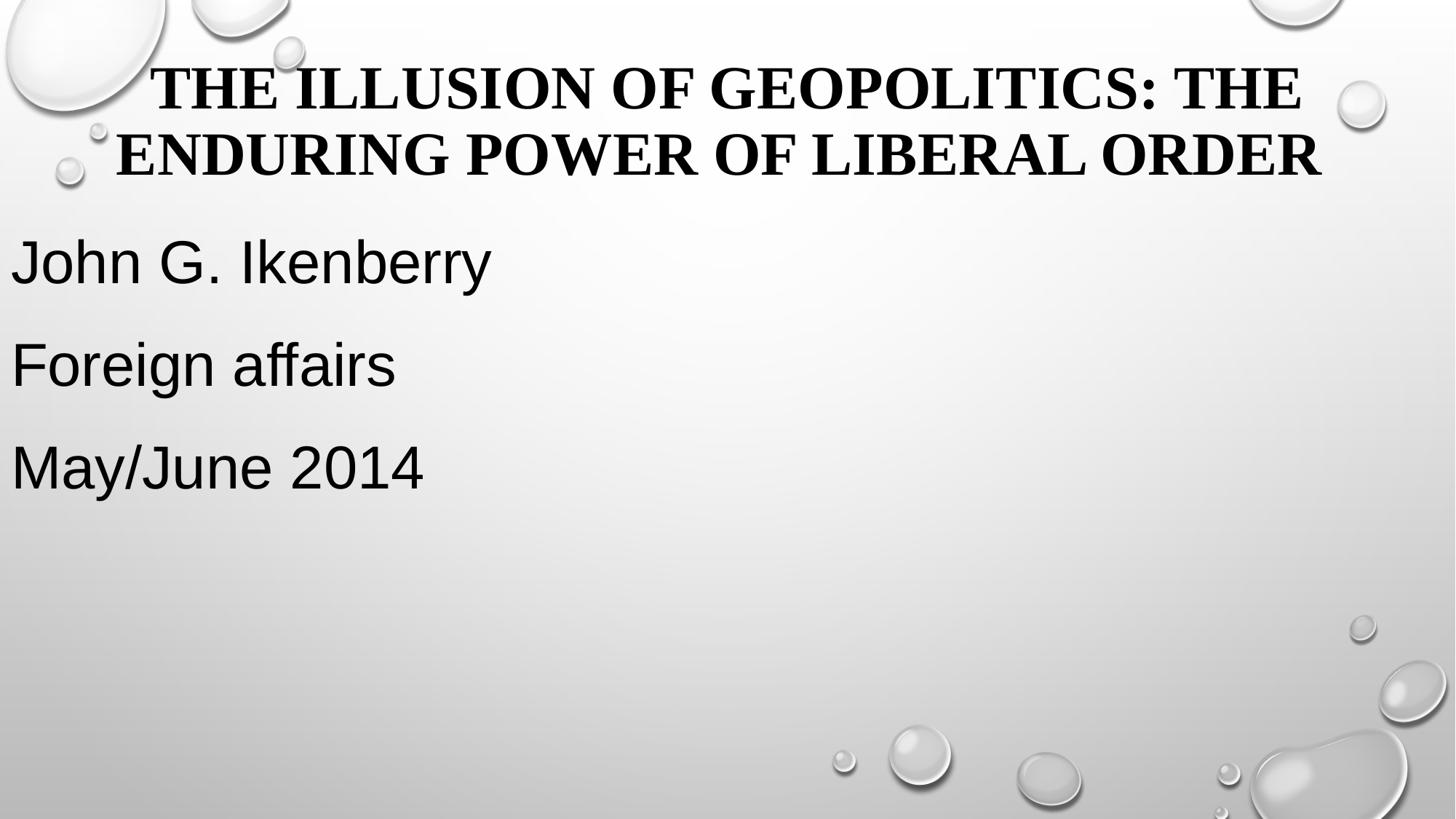

# The Illusion of geopolitics: the Enduring power of Liberal Order
John G. Ikenberry
Foreign affairs
May/June 2014